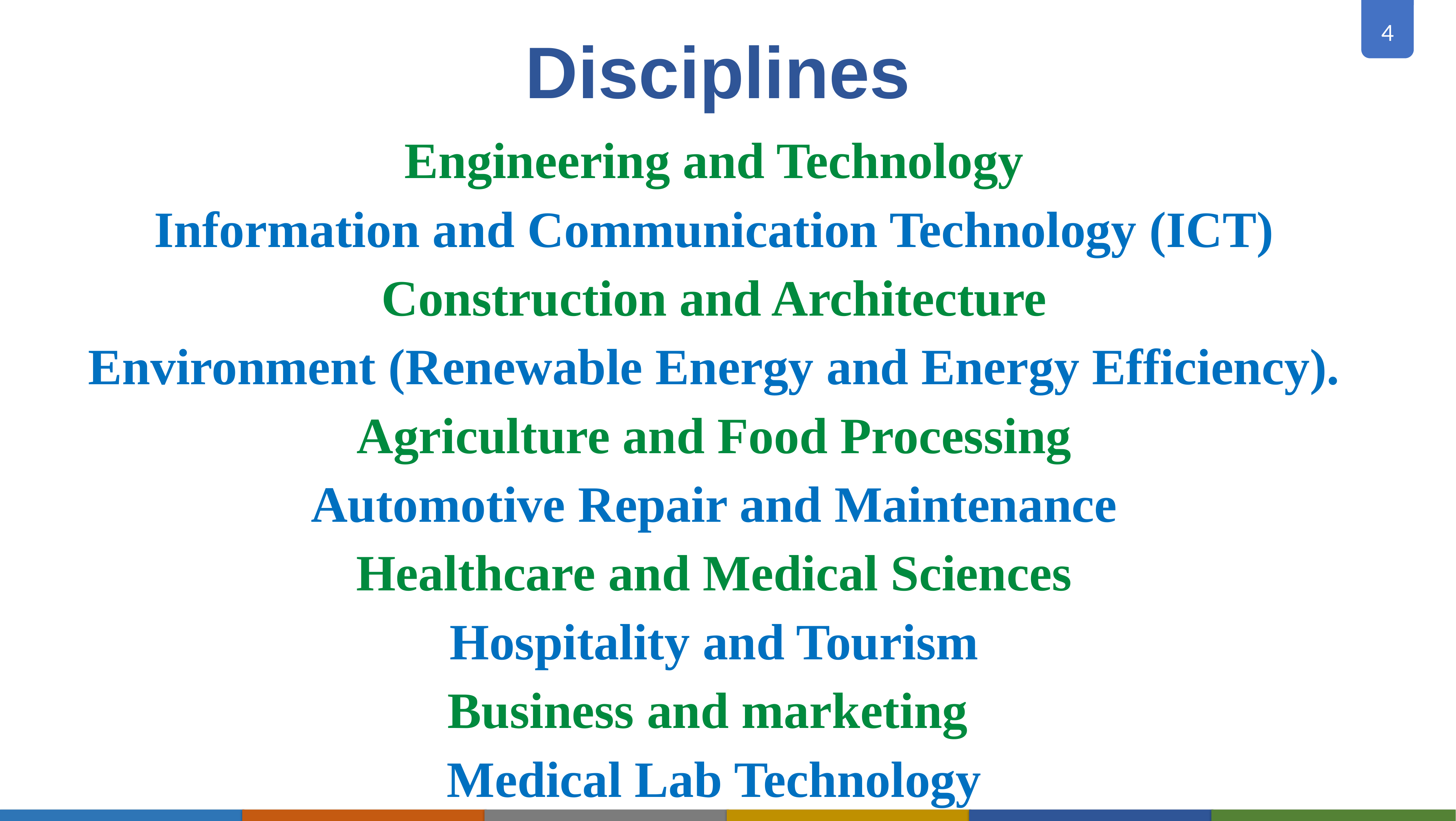

Disciplines
Engineering and Technology
Information and Communication Technology (ICT)
Construction and Architecture
Environment (Renewable Energy and Energy Efficiency).
Agriculture and Food Processing
Automotive Repair and Maintenance
Healthcare and Medical Sciences
Hospitality and Tourism
Business and marketing
Medical Lab Technology